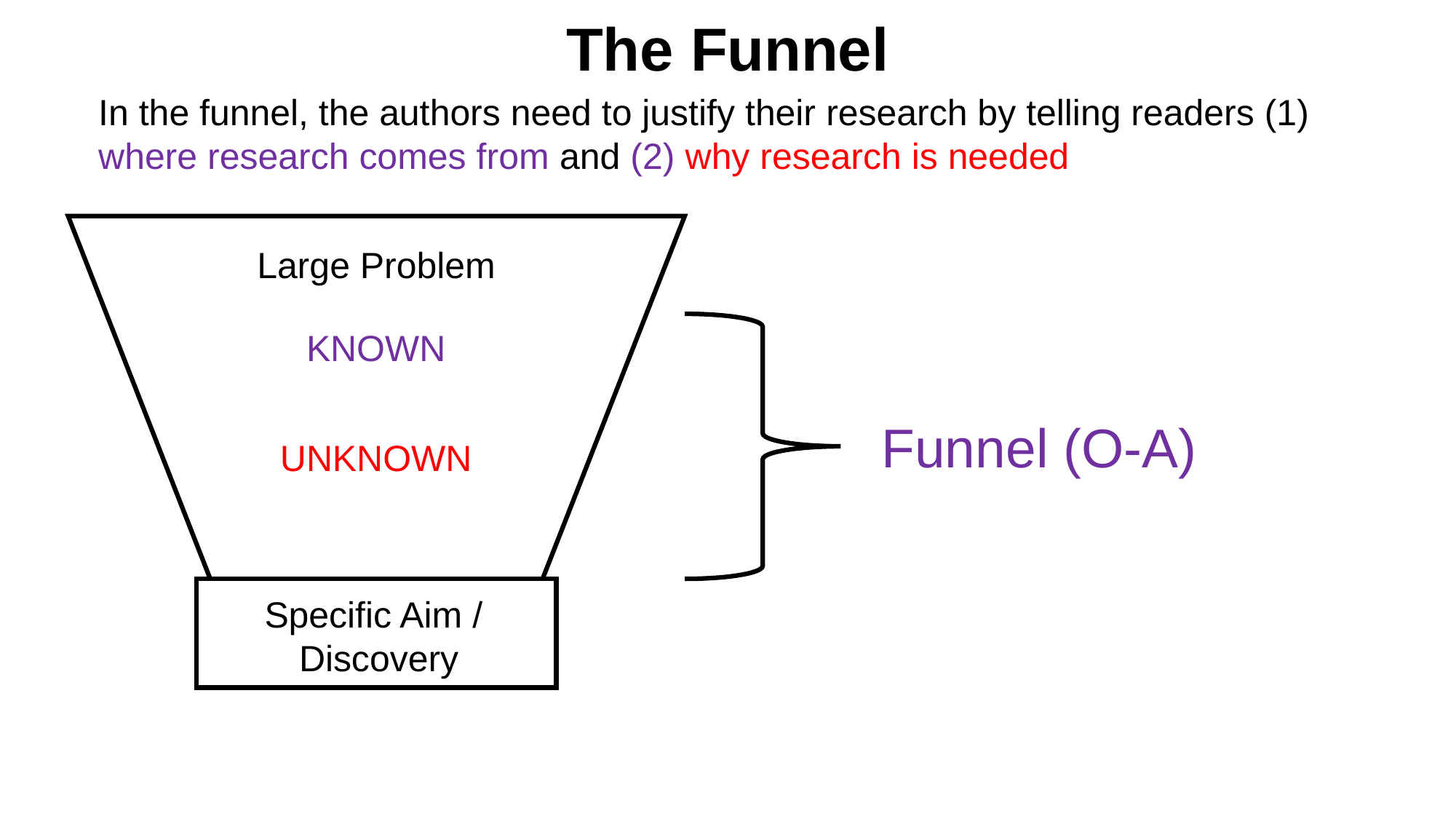

The Funnel
In the funnel, the authors need to justify their research by telling readers (1) where research comes from and (2) why research is needed

Large Problem

KNOWN
Funnel (O-A)
UNKNOWN

Specific Aim /
Discovery